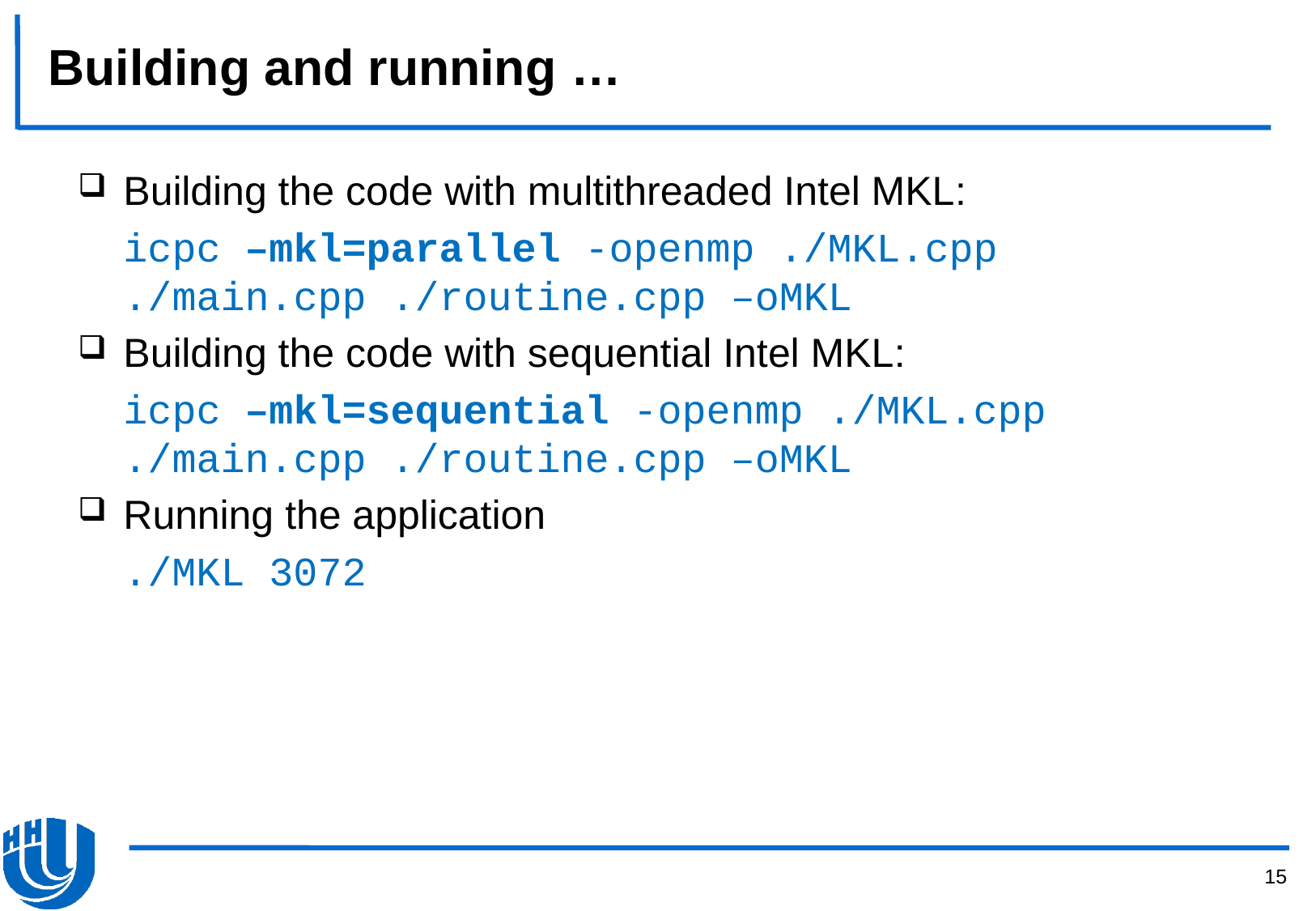

# Building and running …
Building the code with multithreaded Intel MKL:
	icpc –mkl=parallel -openmp ./MKL.cpp ./main.cpp ./routine.cpp –oMKL
Building the code with sequential Intel MKL:
	icpc –mkl=sequential -openmp ./MKL.cpp ./main.cpp ./routine.cpp –oMKL
Running the application
	./MKL 3072